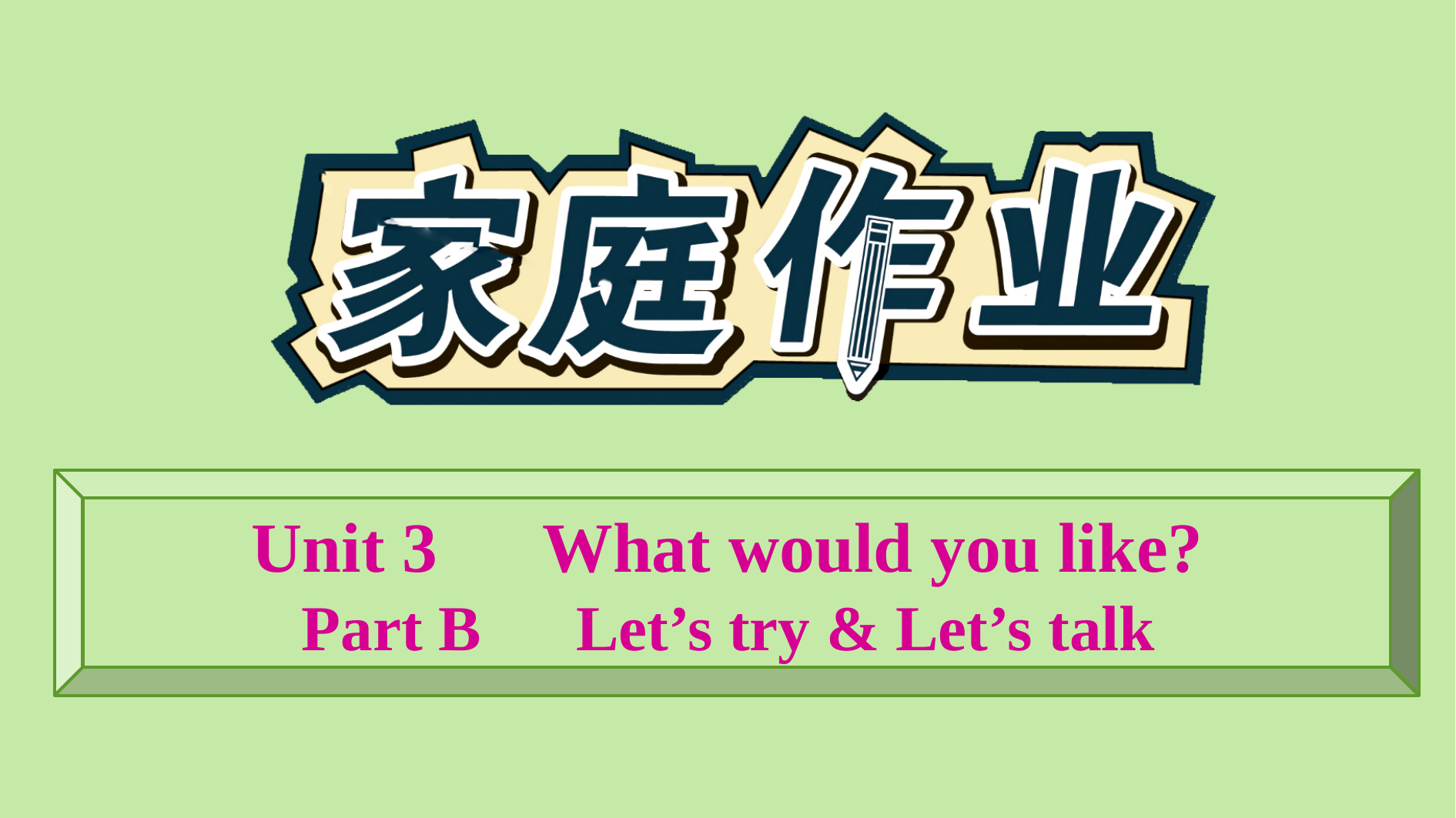

Unit 3　What would you like?
Part B　Let’s try & Let’s talk